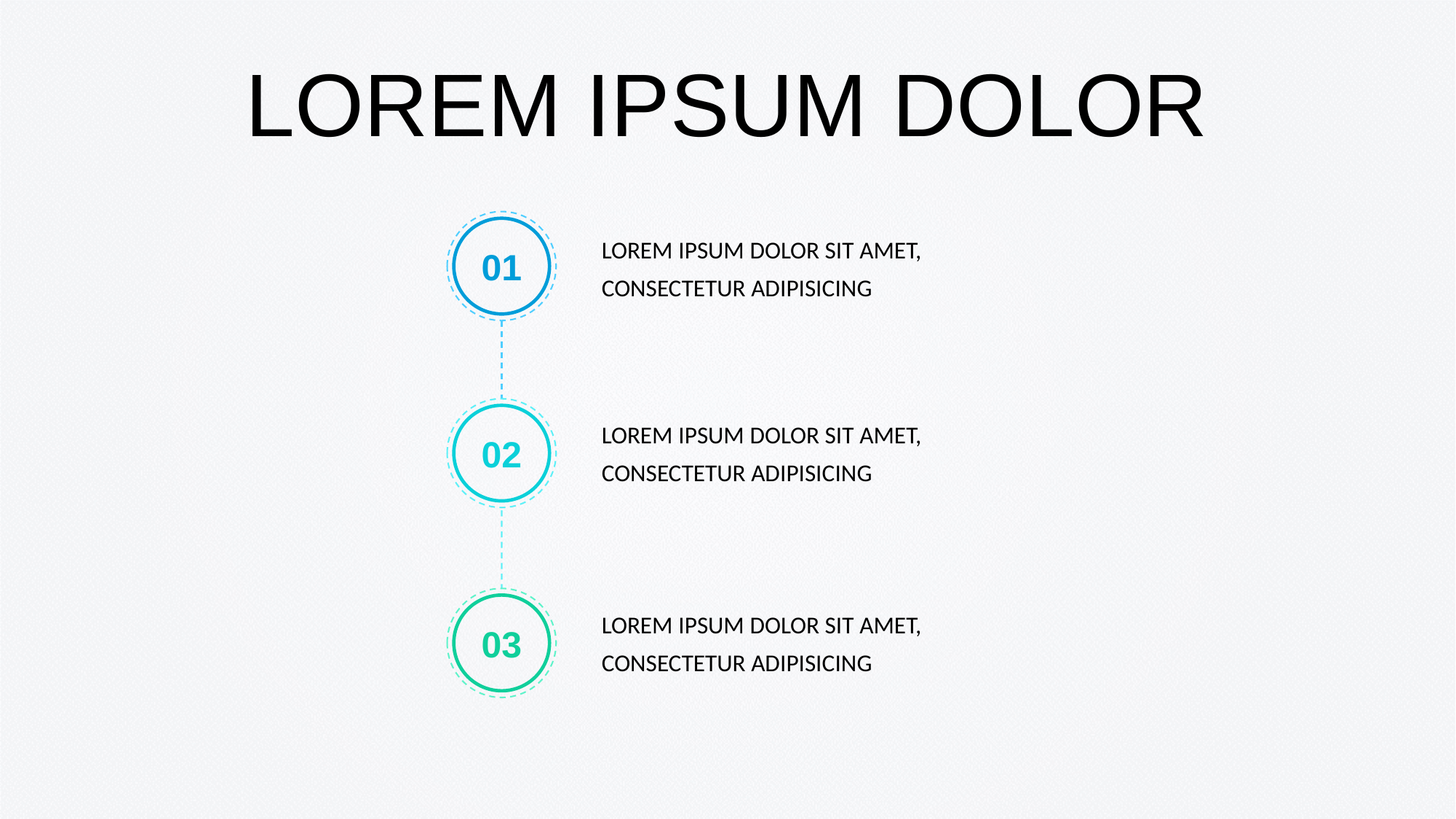

# LOREM IPSUM DOLOR

01
LOREM IPSUM DOLOR SIT AMET, CONSECTETUR ADIPISICING

02
LOREM IPSUM DOLOR SIT AMET, CONSECTETUR ADIPISICING

03
LOREM IPSUM DOLOR SIT AMET, CONSECTETUR ADIPISICING